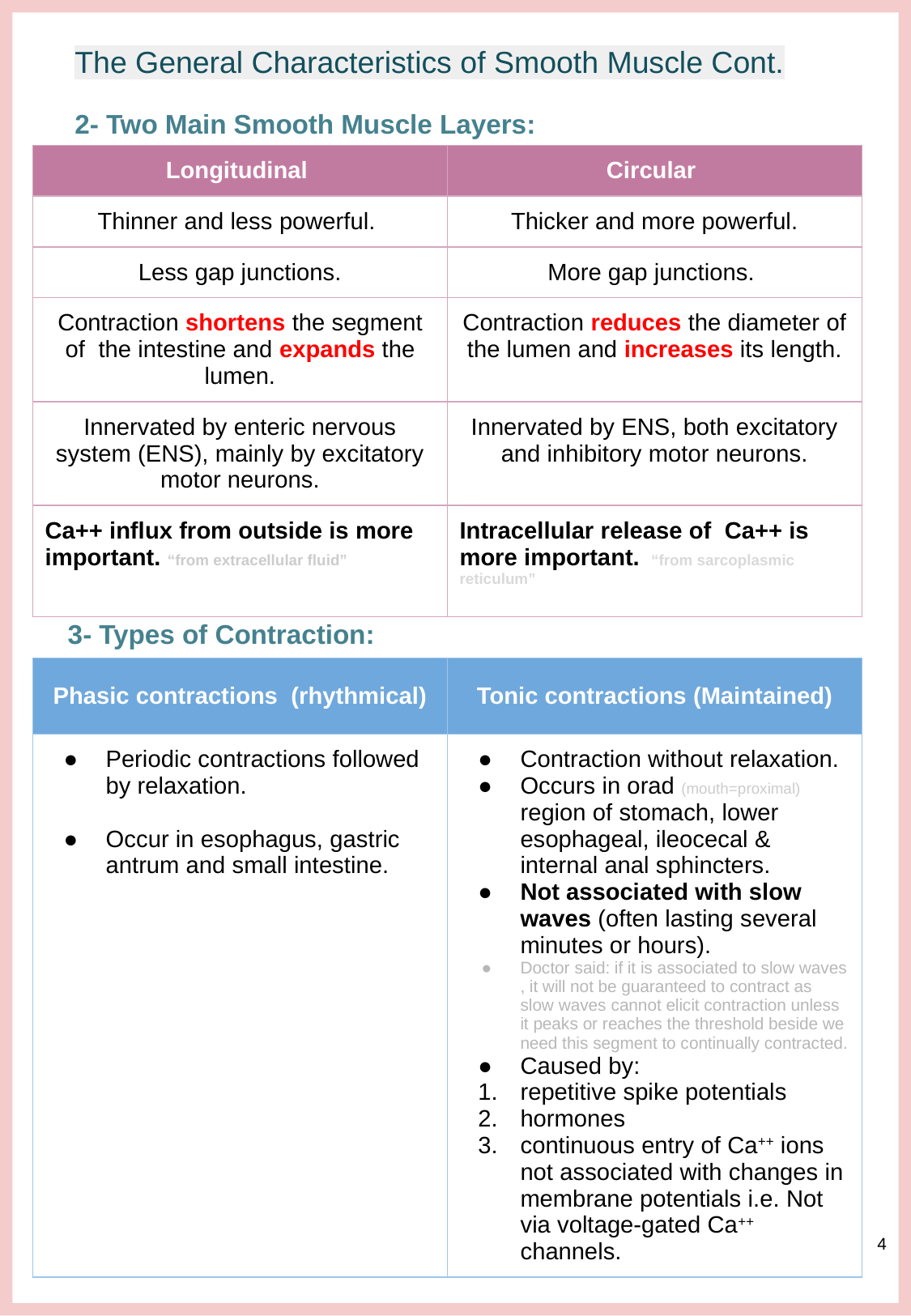

The General Characteristics of Smooth Muscle Cont.
2- Two Main Smooth Muscle Layers:
| Longitudinal | Circular |
| --- | --- |
| Thinner and less powerful. | Thicker and more powerful. |
| Less gap junctions. | More gap junctions. |
| Contraction shortens the segment of the intestine and expands the lumen. | Contraction reduces the diameter of the lumen and increases its length. |
| Innervated by enteric nervous system (ENS), mainly by excitatory motor neurons. | Innervated by ENS, both excitatory and inhibitory motor neurons. |
| Ca++ influx from outside is more important. “from extracellular fluid” | Intracellular release of Ca++ is more important. “from sarcoplasmic reticulum” |
3- Types of Contraction:
| Phasic contractions (rhythmical) | Tonic contractions (Maintained) |
| --- | --- |
| Periodic contractions followed by relaxation. Occur in esophagus, gastric antrum and small intestine. | Contraction without relaxation. Occurs in orad (mouth=proximal) region of stomach, lower esophageal, ileocecal & internal anal sphincters. Not associated with slow waves (often lasting several minutes or hours). Doctor said: if it is associated to slow waves , it will not be guaranteed to contract as slow waves cannot elicit contraction unless it peaks or reaches the threshold beside we need this segment to continually contracted. Caused by: repetitive spike potentials hormones continuous entry of Ca++ ions not associated with changes in membrane potentials i.e. Not via voltage-gated Ca++ channels. |
4